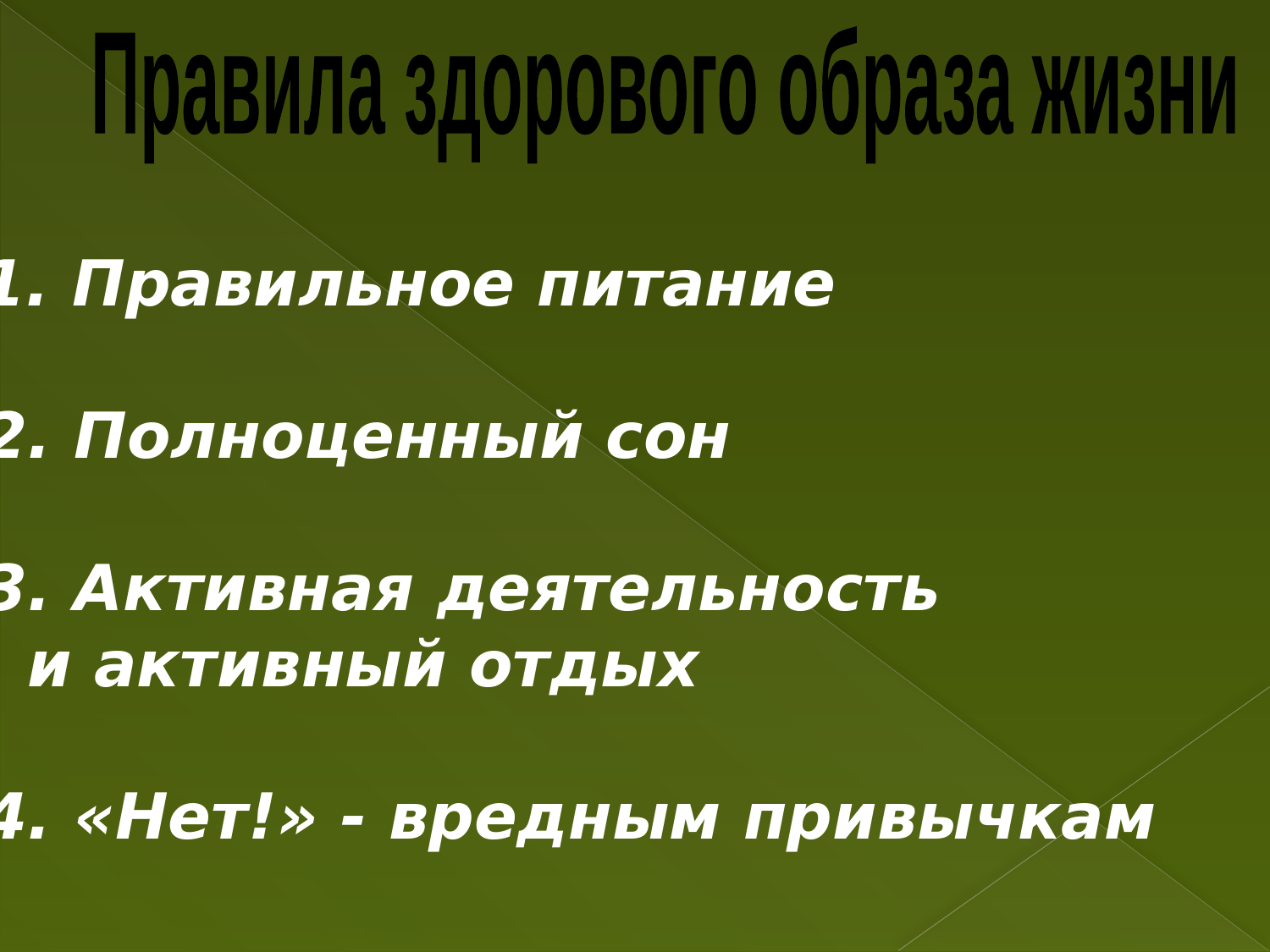

Правила здорового образа жизни

  1. Правильное питание

 2. Полноценный сон

 3. Активная деятельность
   и активный отдых

 4. «Нет!» - вредным привычкам